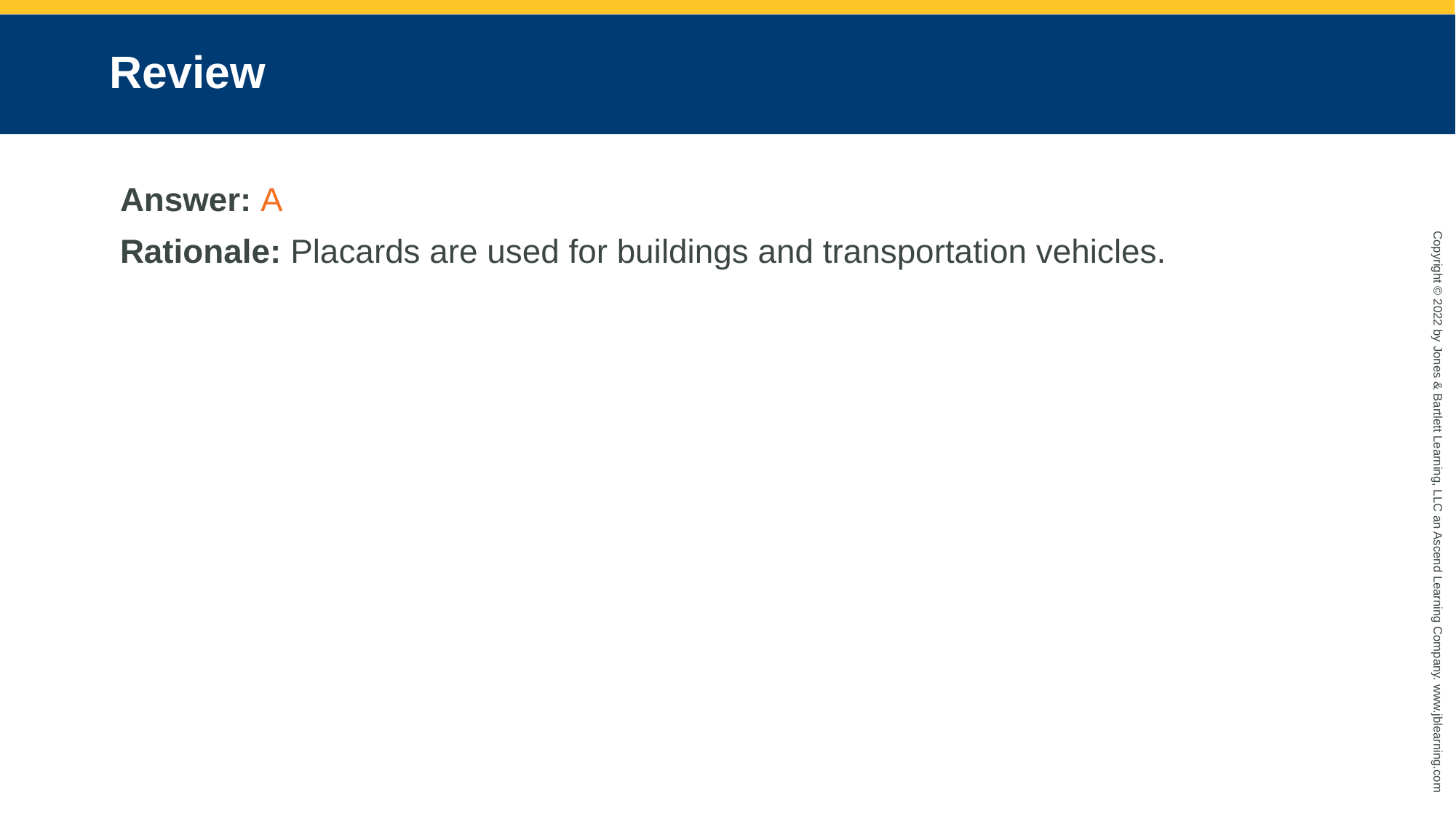

# Review
Answer: A
Rationale: Placards are used for buildings and transportation vehicles.